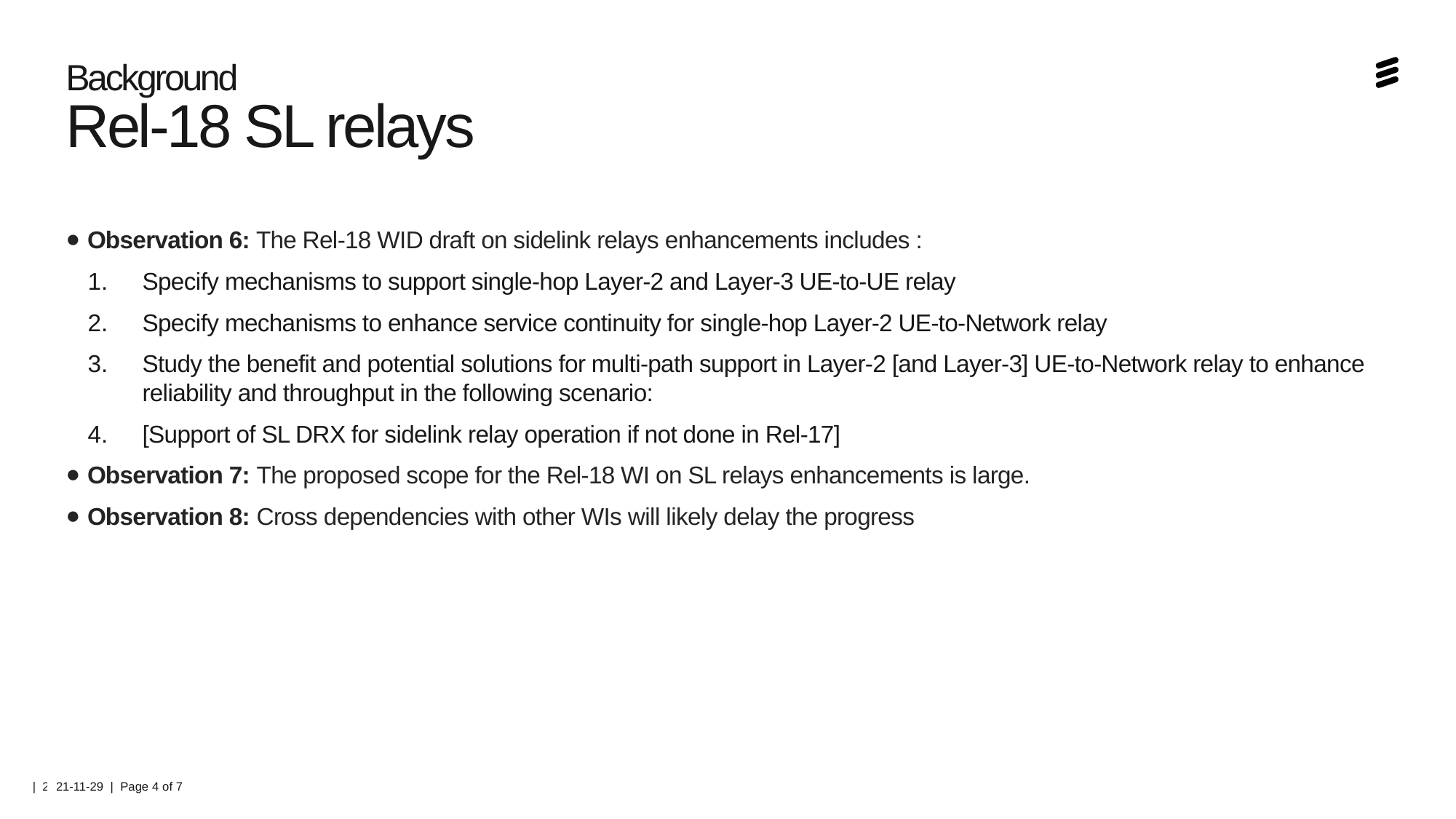

# Background Rel-18 SL relays
Observation 6: The Rel-18 WID draft on sidelink relays enhancements includes :
Specify mechanisms to support single-hop Layer-2 and Layer-3 UE-to-UE relay
Specify mechanisms to enhance service continuity for single-hop Layer-2 UE-to-Network relay
Study the benefit and potential solutions for multi-path support in Layer-2 [and Layer-3] UE-to-Network relay to enhance reliability and throughput in the following scenario:
[Support of SL DRX for sidelink relay operation if not done in Rel-17]
Observation 7: The proposed scope for the Rel-18 WI on SL relays enhancements is large.
Observation 8: Cross dependencies with other WIs will likely delay the progress